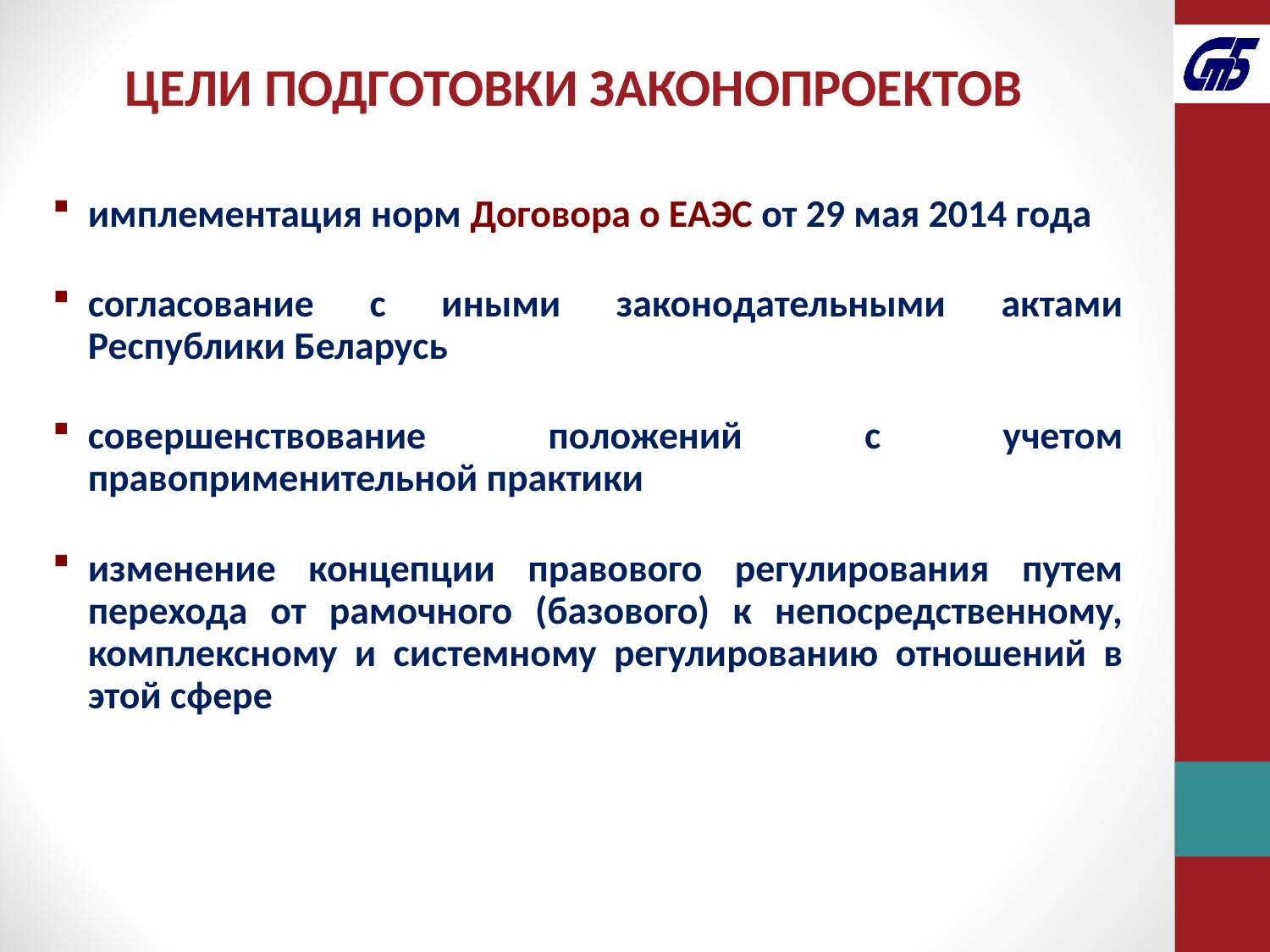

ЦЕЛИ ПОДГОТОВКИ ЗАКОНОПРОЕКТОВ
имплементация норм Договора о ЕАЭС от 29 мая 2014 года
согласование с иными законодательными актами Республики Беларусь
совершенствование положений с учетом правоприменительной практики
изменение концепции правового регулирования путем перехода от рамочного (базового) к непосредственному, комплексному и системному регулированию отношений в этой сфере
4